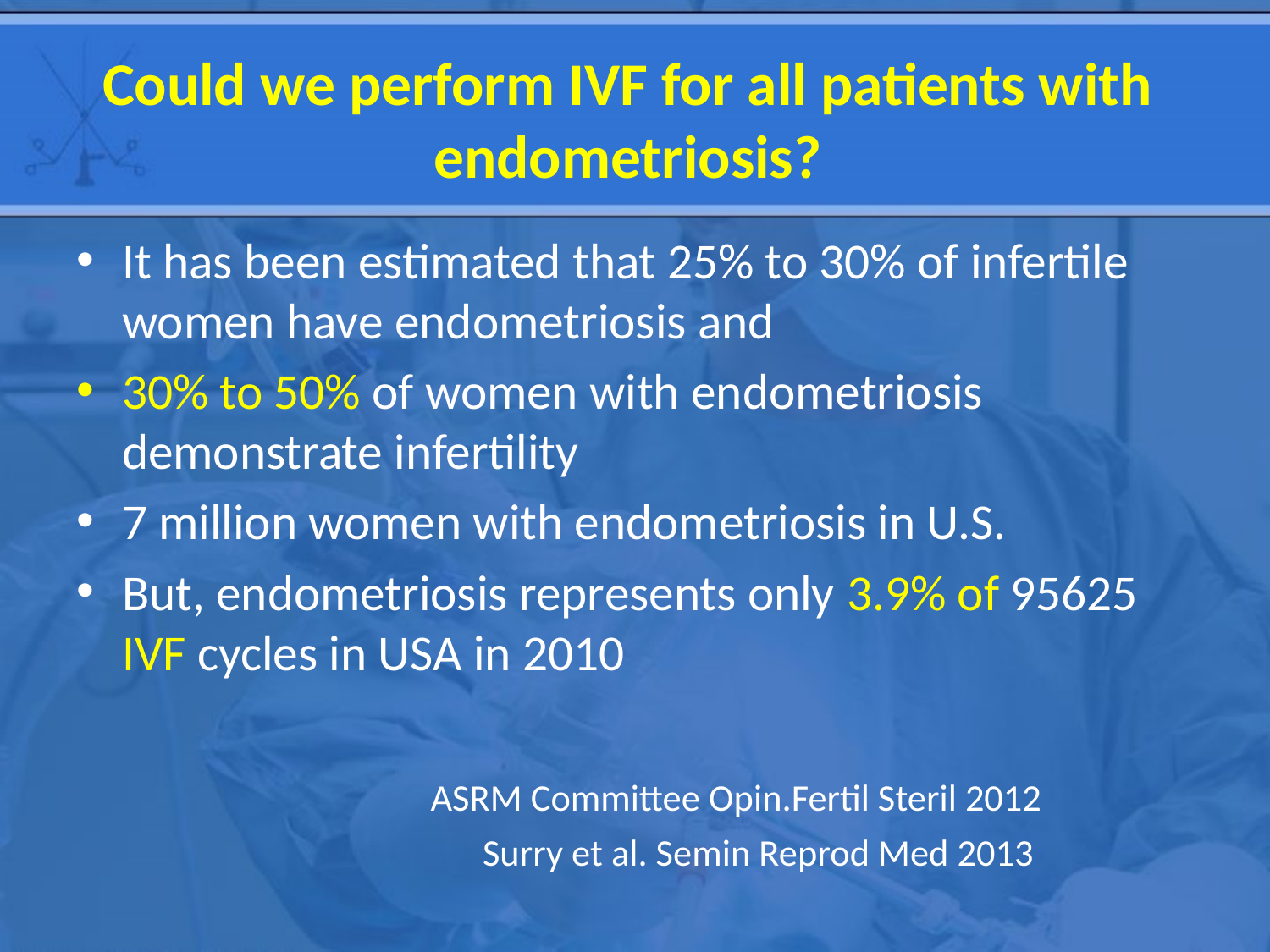

# Could we perform IVF for all patients with  endometriosis?
It has been estimated that 25% to 30% of infertile women have endometriosis and
30% to 50% of women with endometriosis demonstrate infertility
7 million women with endometriosis in U.S.
But, endometriosis represents only 3.9% of 95625 IVF cycles in USA in 2010

                               ASRM Committee Opin.Fertil Steril 2012
                                                Surry et al. Semin Reprod Med 2013